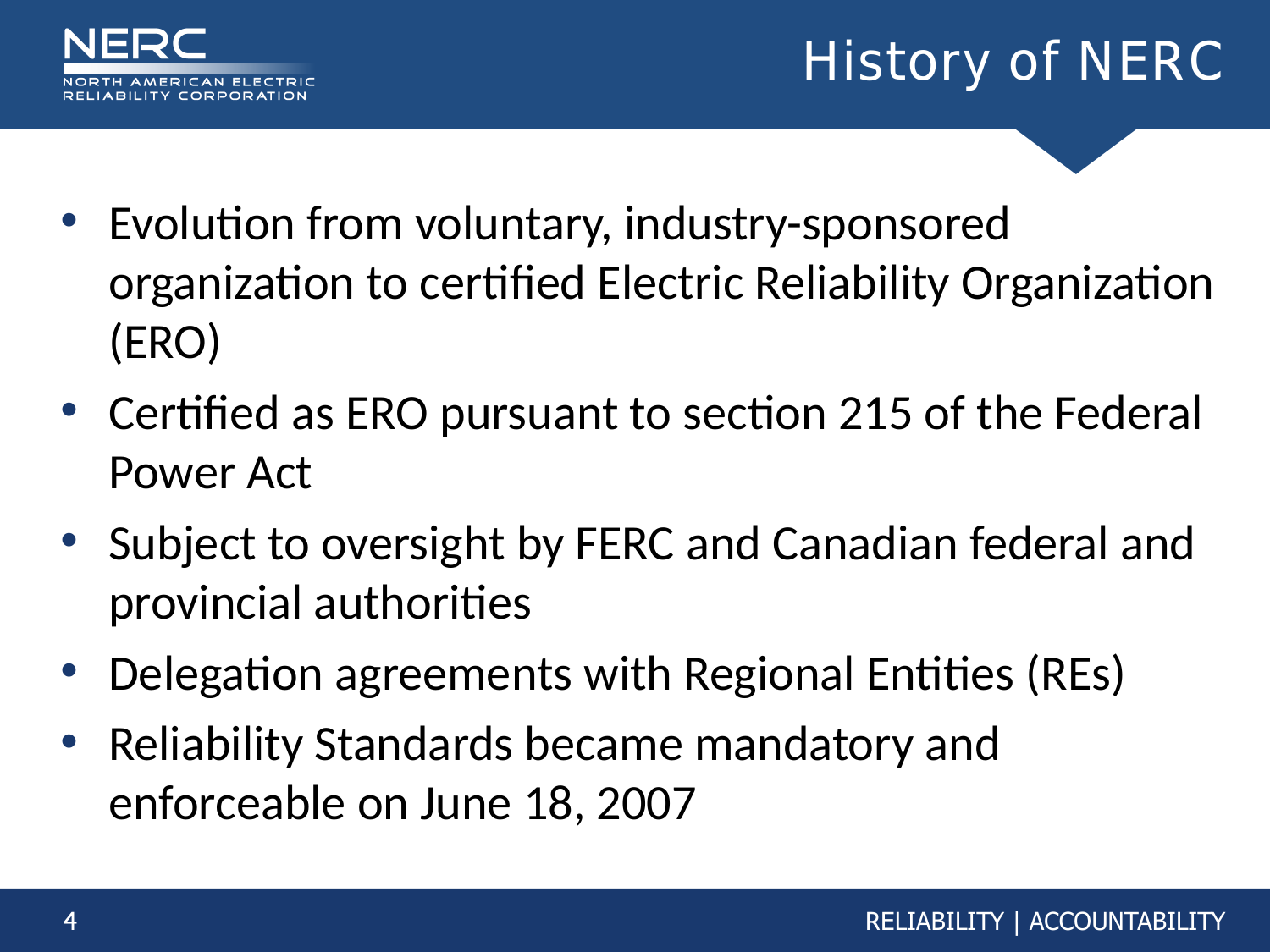

# History of NERC
Evolution from voluntary, industry-sponsored organization to certified Electric Reliability Organization (ERO)
Certified as ERO pursuant to section 215 of the Federal Power Act
Subject to oversight by FERC and Canadian federal and provincial authorities
Delegation agreements with Regional Entities (REs)
Reliability Standards became mandatory and enforceable on June 18, 2007